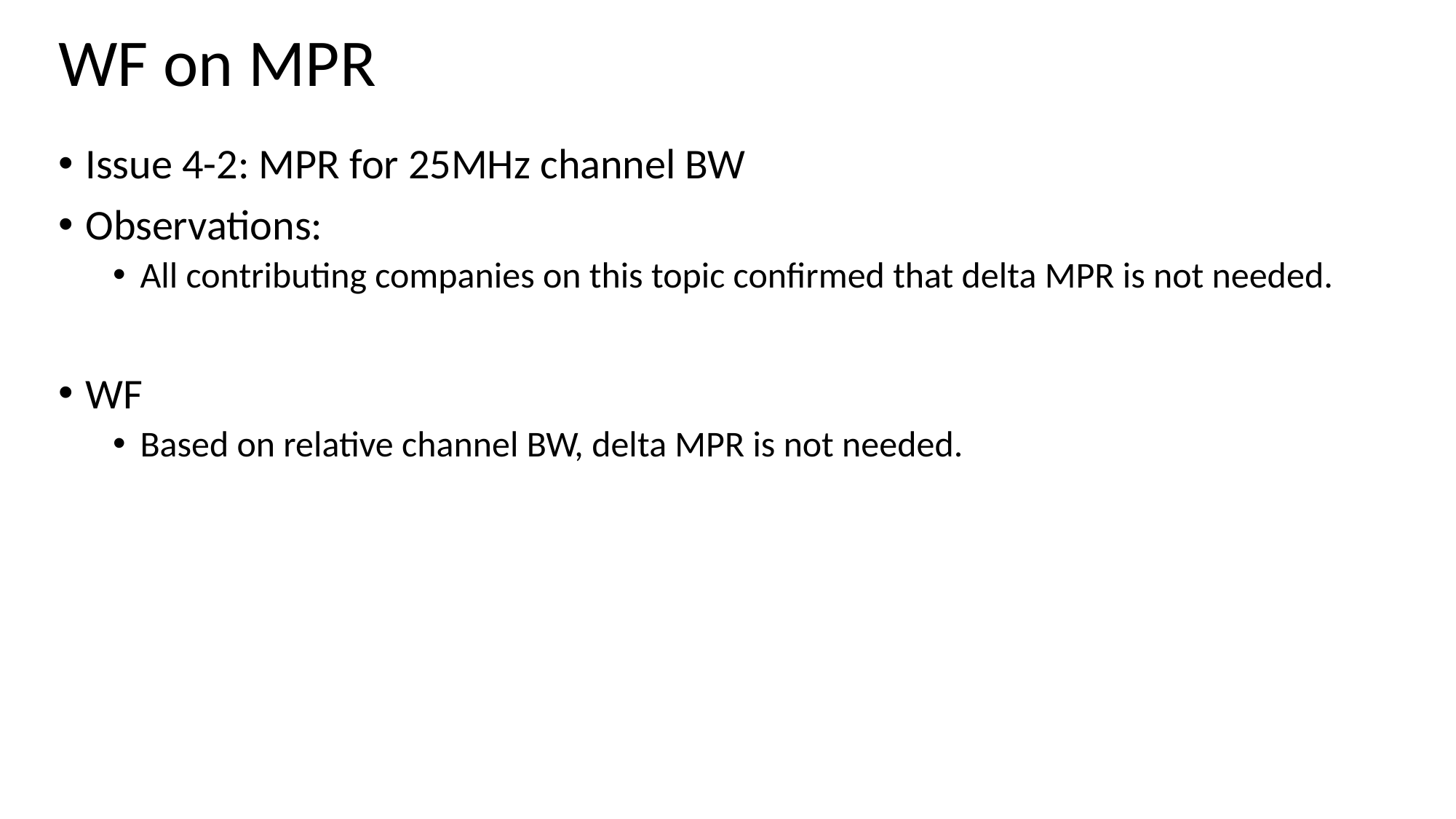

# WF on MPR
Issue 4-2: MPR for 25MHz channel BW
Observations:
All contributing companies on this topic confirmed that delta MPR is not needed.

WF
Based on relative channel BW, delta MPR is not needed.